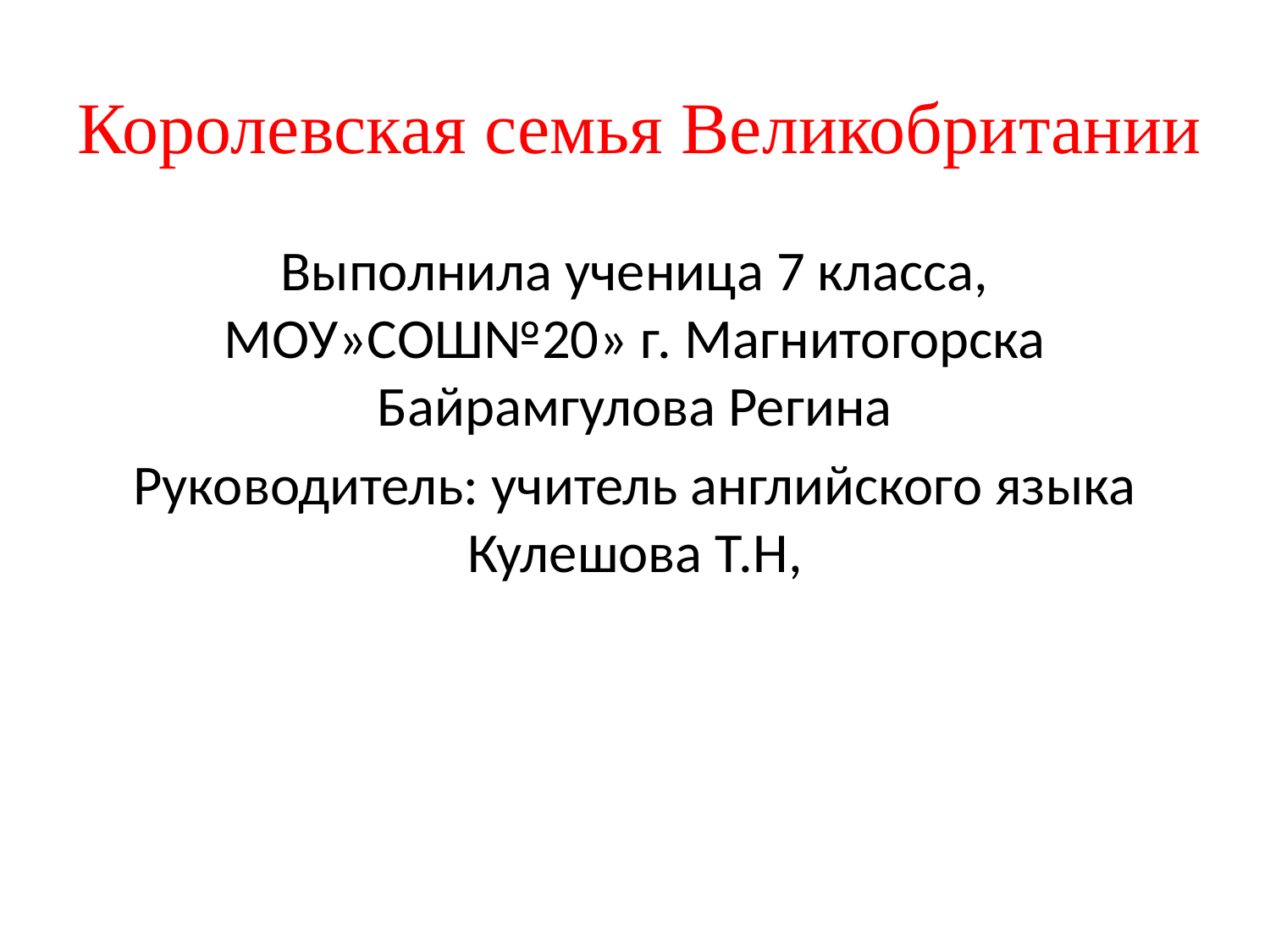

# Королевская семья Великобритании
Выполнила ученица 7 класса, МОУ»СОШ№20» г. Магнитогорска Байрамгулова Регина
Руководитель: учитель английского языка Кулешова Т.Н,